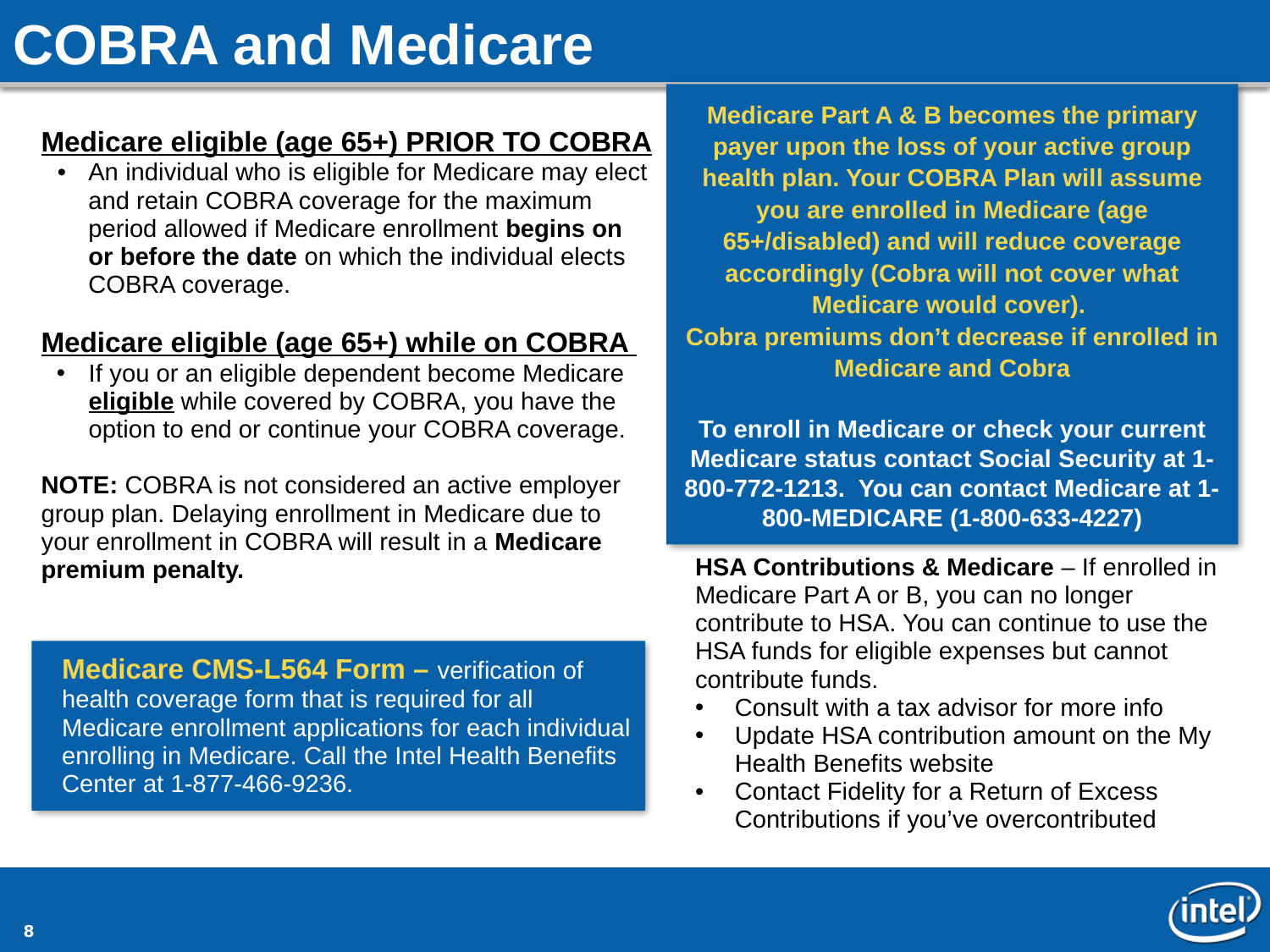

COBRA and Medicare
Medicare Part A & B becomes the primary payer upon the loss of your active group health plan. Your COBRA Plan will assume you are enrolled in Medicare (age 65+/disabled) and will reduce coverage accordingly (Cobra will not cover what Medicare would cover).
Cobra premiums don’t decrease if enrolled in Medicare and Cobra

To enroll in Medicare or check your current Medicare status contact Social Security at 1-800-772-1213.  You can contact Medicare at 1-800-MEDICARE (1-800-633-4227)
Medicare eligible (age 65+) PRIOR TO COBRA
An individual who is eligible for Medicare may elect and retain COBRA coverage for the maximum period allowed if Medicare enrollment begins on or before the date on which the individual elects COBRA coverage.

Medicare eligible (age 65+) while on COBRA
If you or an eligible dependent become Medicare eligible while covered by COBRA, you have the option to end or continue your COBRA coverage.

NOTE: COBRA is not considered an active employer group plan. Delaying enrollment in Medicare due to your enrollment in COBRA will result in a Medicare premium penalty.
HSA Contributions & Medicare – If enrolled in Medicare Part A or B, you can no longer contribute to HSA. You can continue to use the HSA funds for eligible expenses but cannot contribute funds.
Consult with a tax advisor for more info
Update HSA contribution amount on the My Health Benefits website
Contact Fidelity for a Return of Excess Contributions if you’ve overcontributed
Medicare CMS-L564 Form – verification of health coverage form that is required for all Medicare enrollment applications for each individual enrolling in Medicare. Call the Intel Health Benefits Center at 1-877-466-9236.